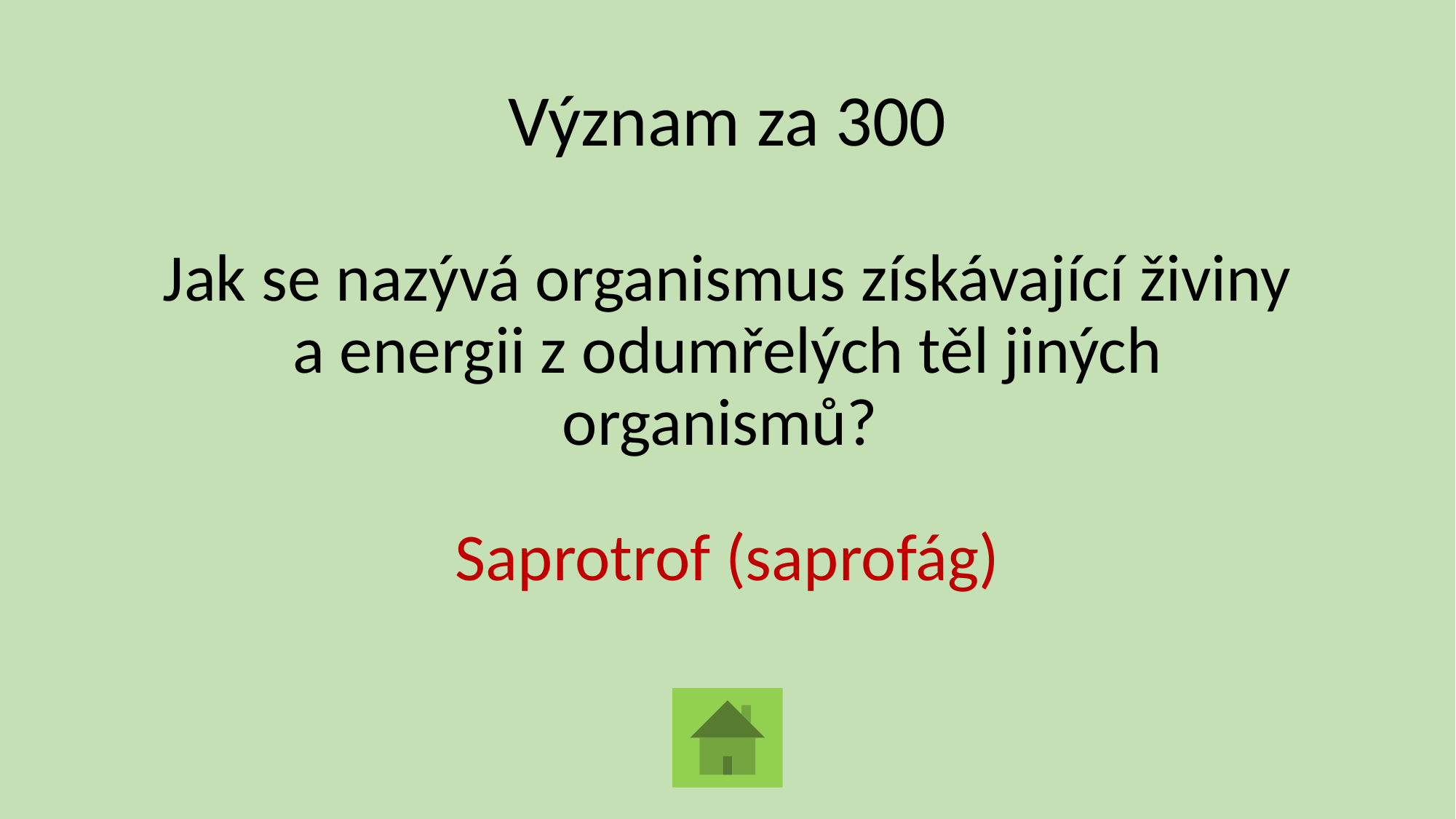

# Význam za 300
Jak se nazývá organismus získávající živiny a energii z odumřelých těl jiných organismů?
Saprotrof (saprofág)